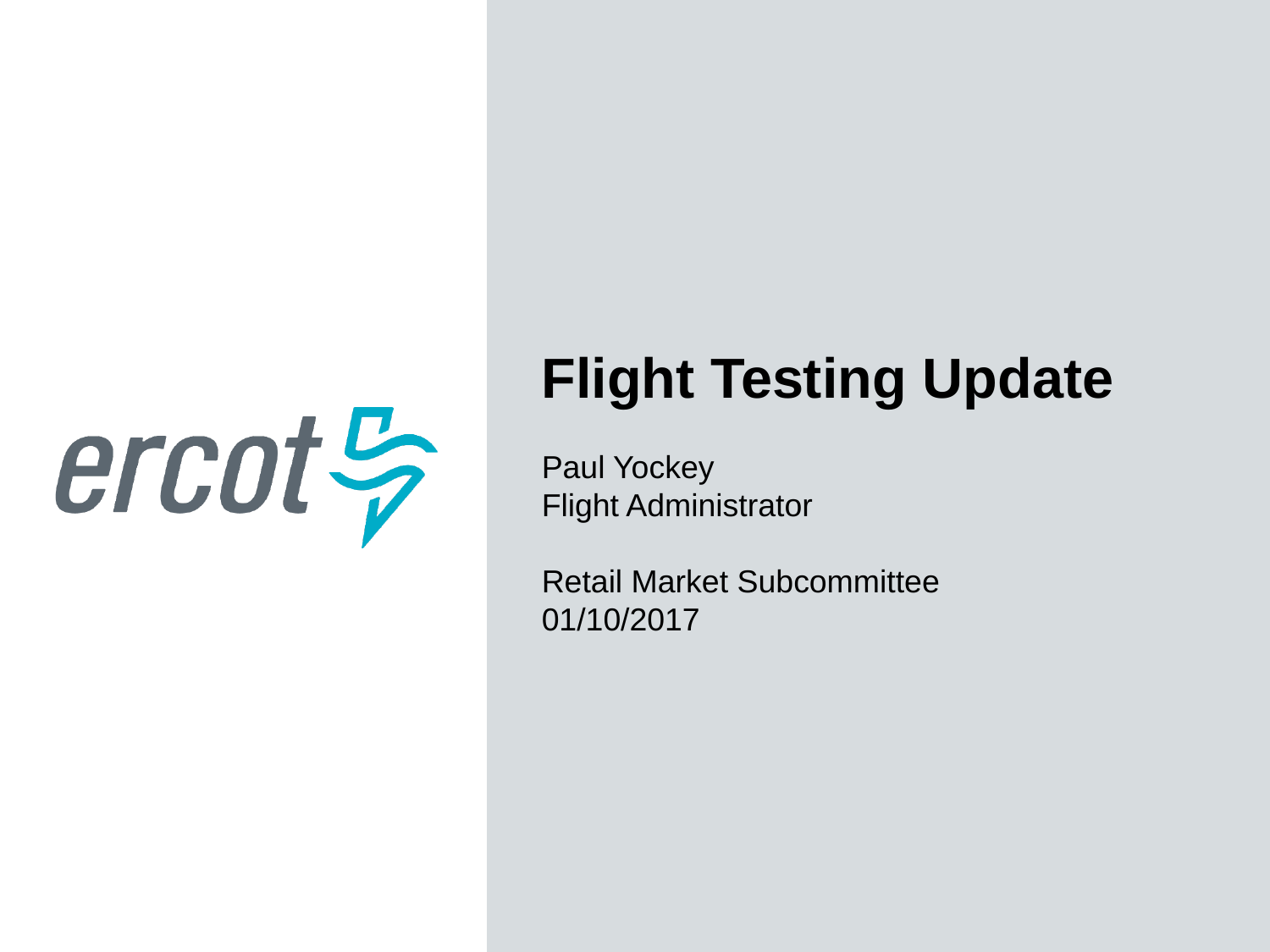

Flight Testing Update

Paul Yockey
Flight Administrator

Retail Market Subcommittee
01/10/2017